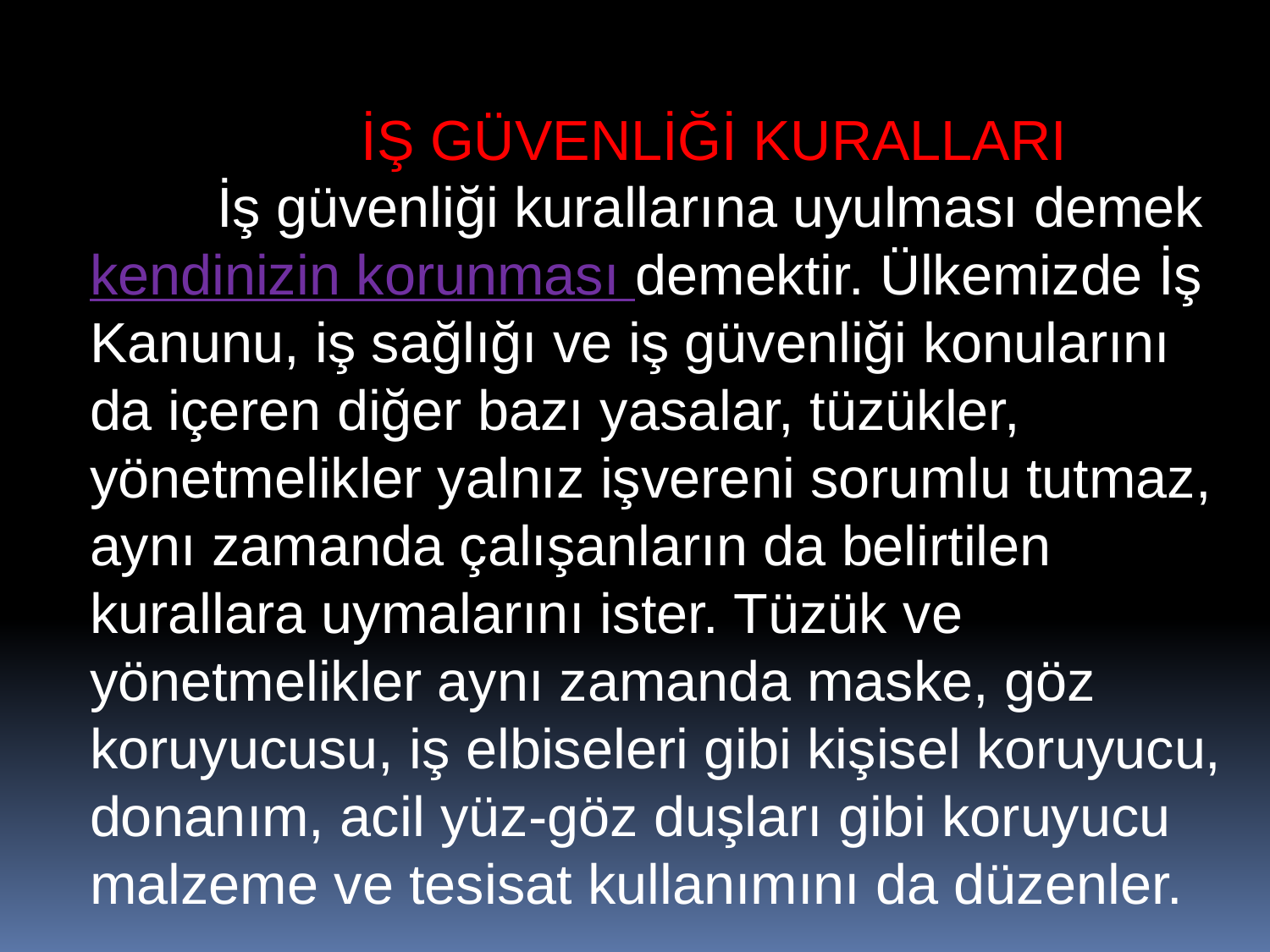

İŞ GÜVENLİĞİ KURALLARI
		İş güvenliği kurallarına uyulması demek kendinizin korunması demektir. Ülkemizde İş Kanunu, iş sağlığı ve iş güvenliği konularını da içeren diğer bazı yasalar, tüzükler, yönetmelikler yalnız işvereni sorumlu tutmaz, aynı zamanda çalışanların da belirtilen kurallara uymalarını ister. Tüzük ve yönetmelikler aynı zamanda maske, göz koruyucusu, iş elbiseleri gibi kişisel koruyucu, donanım, acil yüz-göz duşları gibi koruyucu malzeme ve tesisat kullanımını da düzenler.